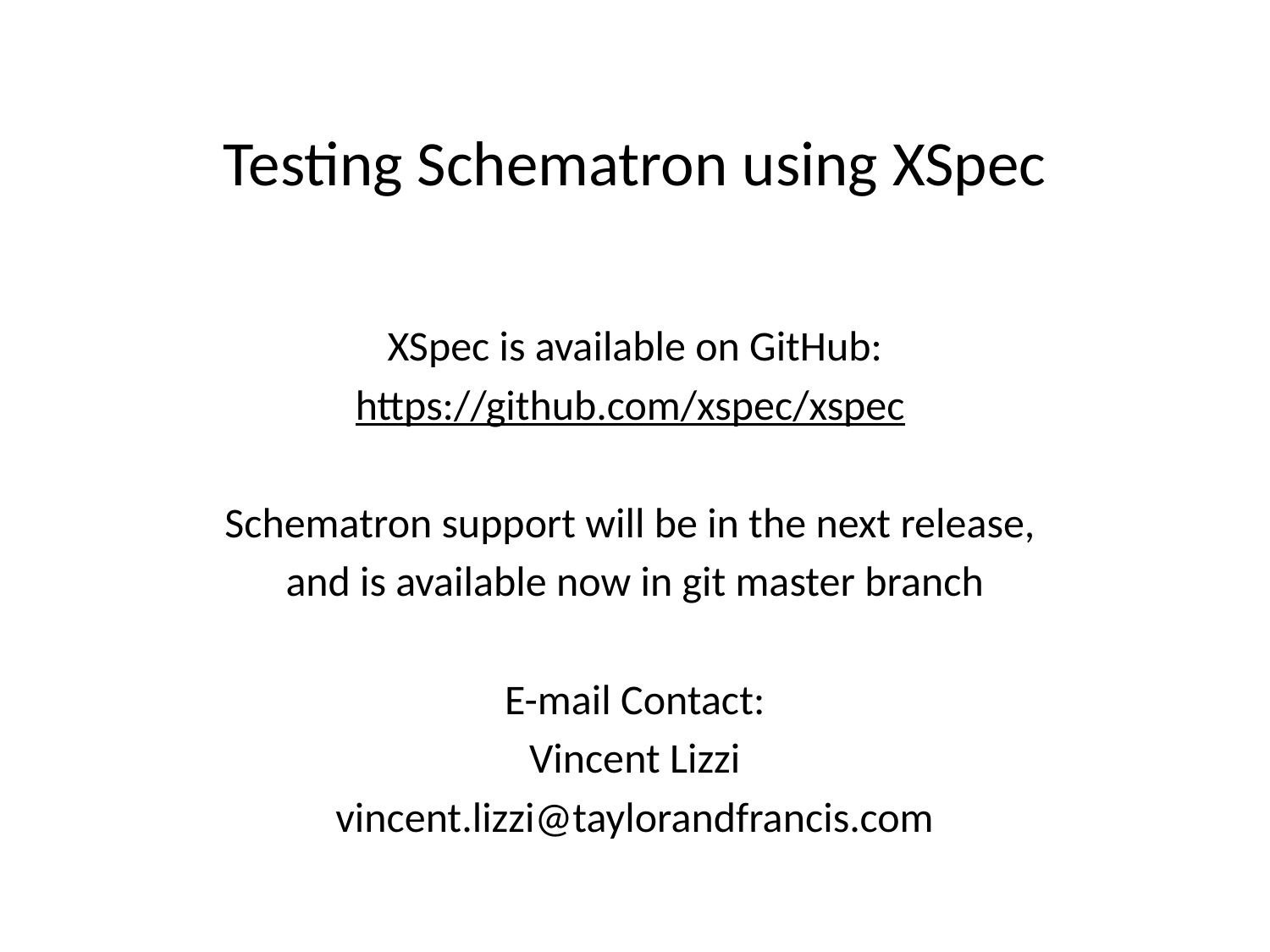

# Testing Schematron using XSpec

XSpec is available on GitHub:
https://github.com/xspec/xspec

Schematron support will be in the next release,
and is available now in git master branch

E-mail Contact:
Vincent Lizzi
vincent.lizzi@taylorandfrancis.com